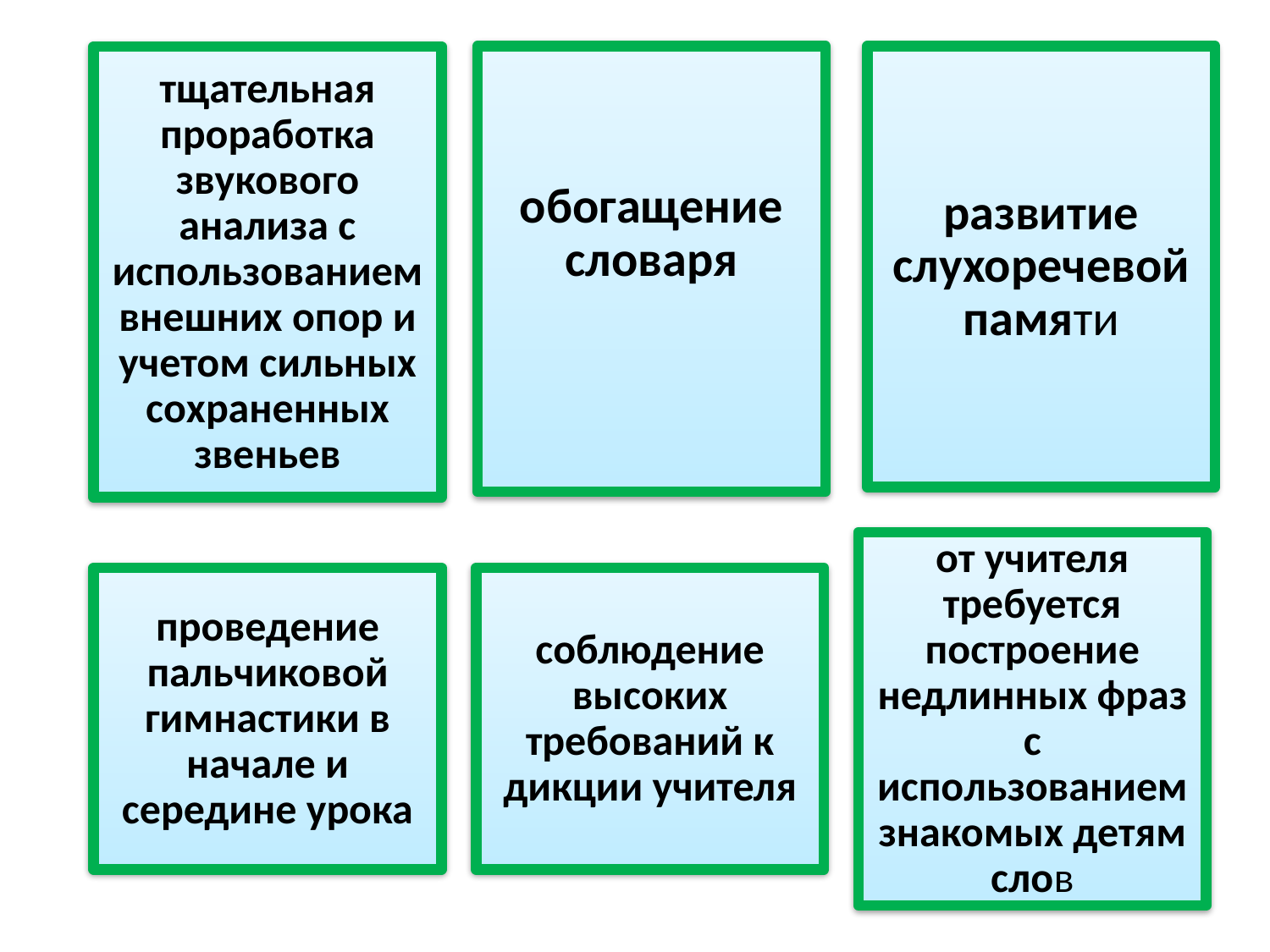

#
тщательная проработка звукового анализа с использованием внешних опор и учетом сильных сохраненных звеньев
обогащение словаря

развитие слухоречевой памяти
проведение пальчиковой гимнастики в начале и середине урока
соблюдение высоких требований к дикции учителя
от учителя требуется построение недлинных фраз с использованием знакомых детям слов